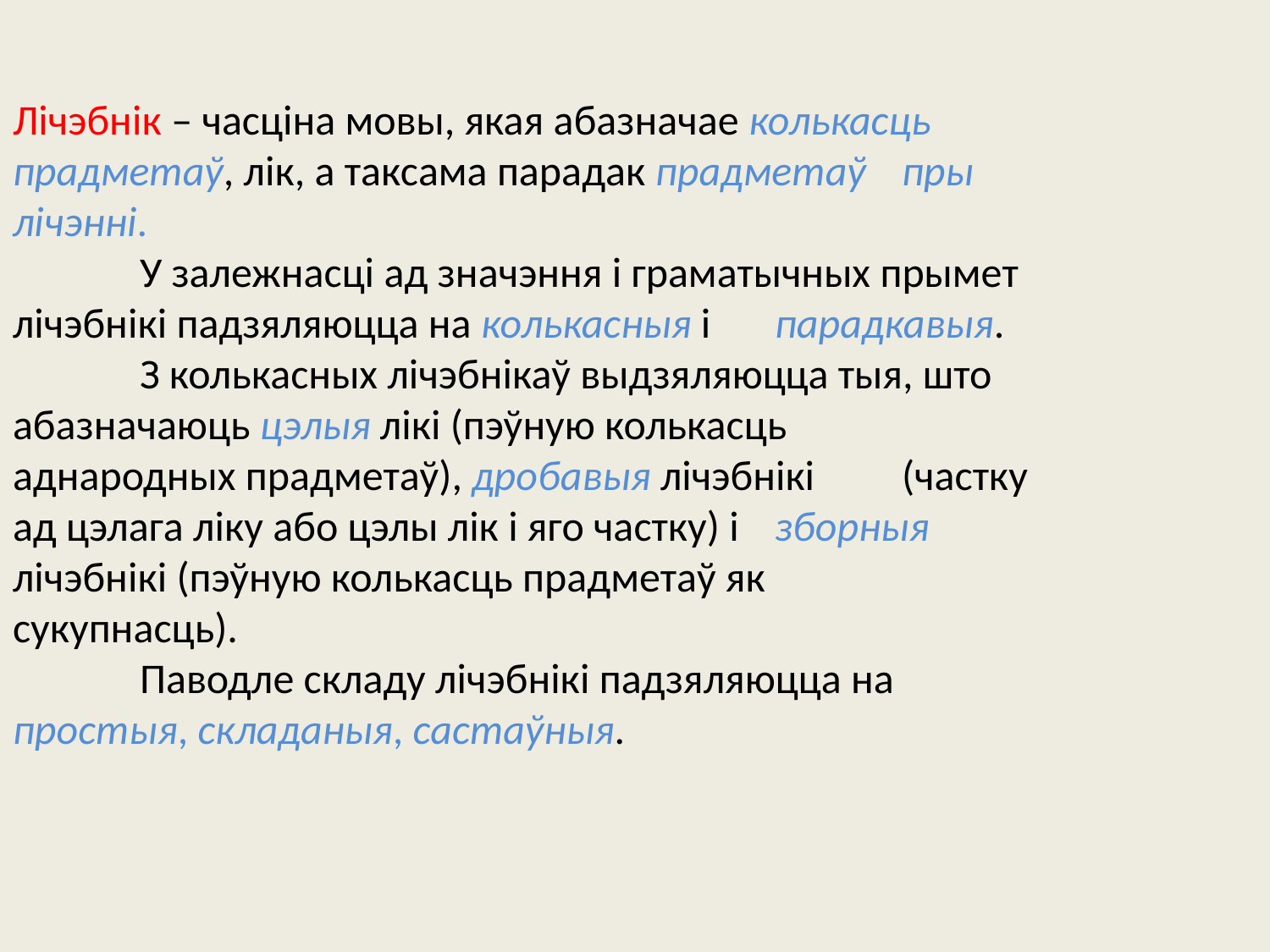

Лічэбнік – часціна мовы, якая абазначае колькасць 	прадметаў, лік, а таксама парадак прадметаў 	пры лічэнні.
	У залежнасці ад значэння і граматычных прымет 	лічэбнікі падзяляюцца на колькасныя і 	парадкавыя.
	З колькасных лічэбнікаў выдзяляюцца тыя, што 	абазначаюць цэлыя лікі (пэўную колькасць 	аднародных прадметаў), дробавыя лічэбнікі 	(частку ад цэлага ліку або цэлы лік і яго частку) і 	зборныя лічэбнікі (пэўную колькасць прадметаў як 	сукупнасць).
	Паводле складу лічэбнікі падзяляюцца на 	простыя, складаныя, састаўныя.